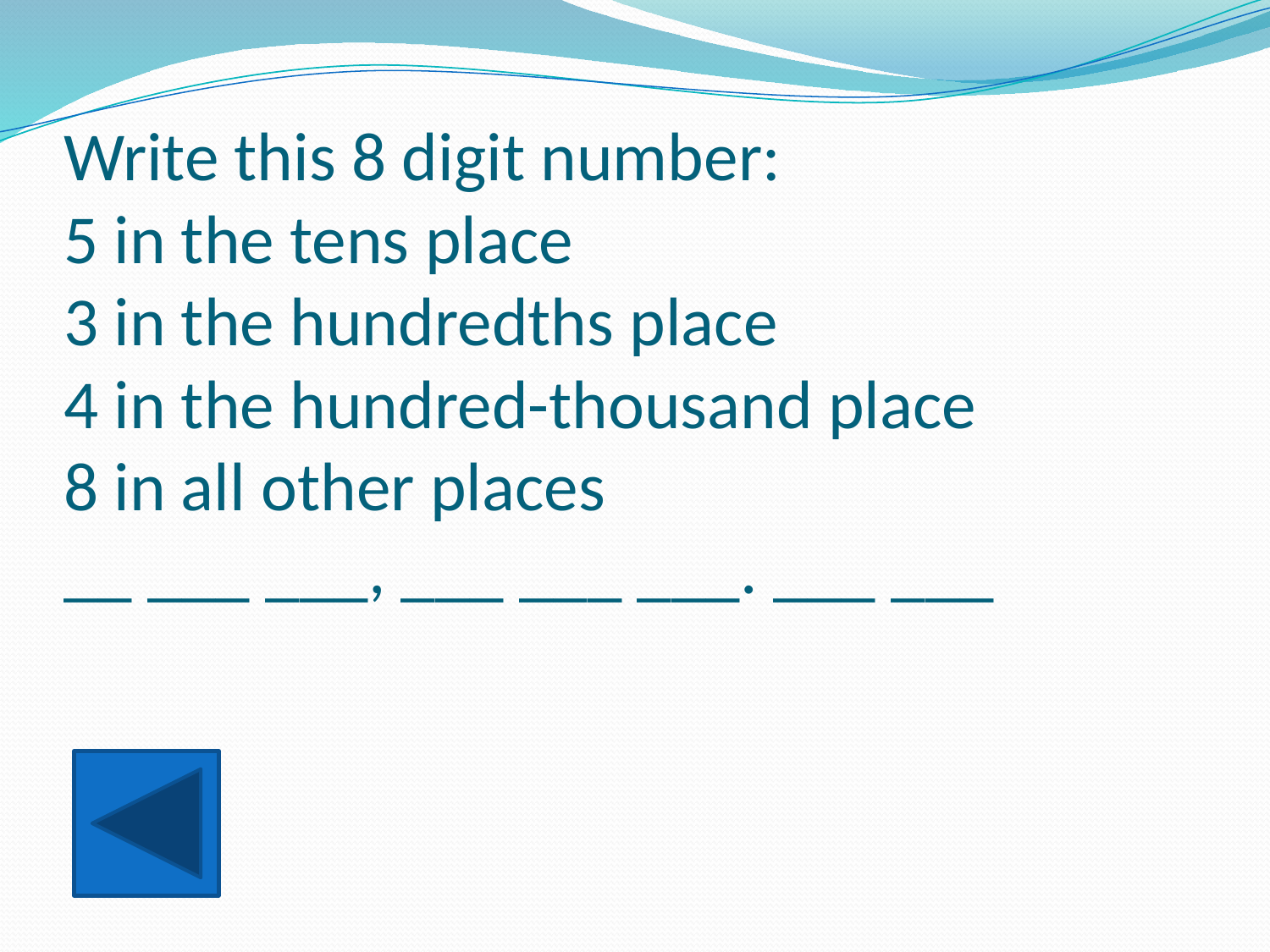

# Write this 8 digit number: 5 in the tens place 3 in the hundredths place 4 in the hundred-thousand place 8 in all other places __ ___ ___, ___ ___ ___. ___ ___